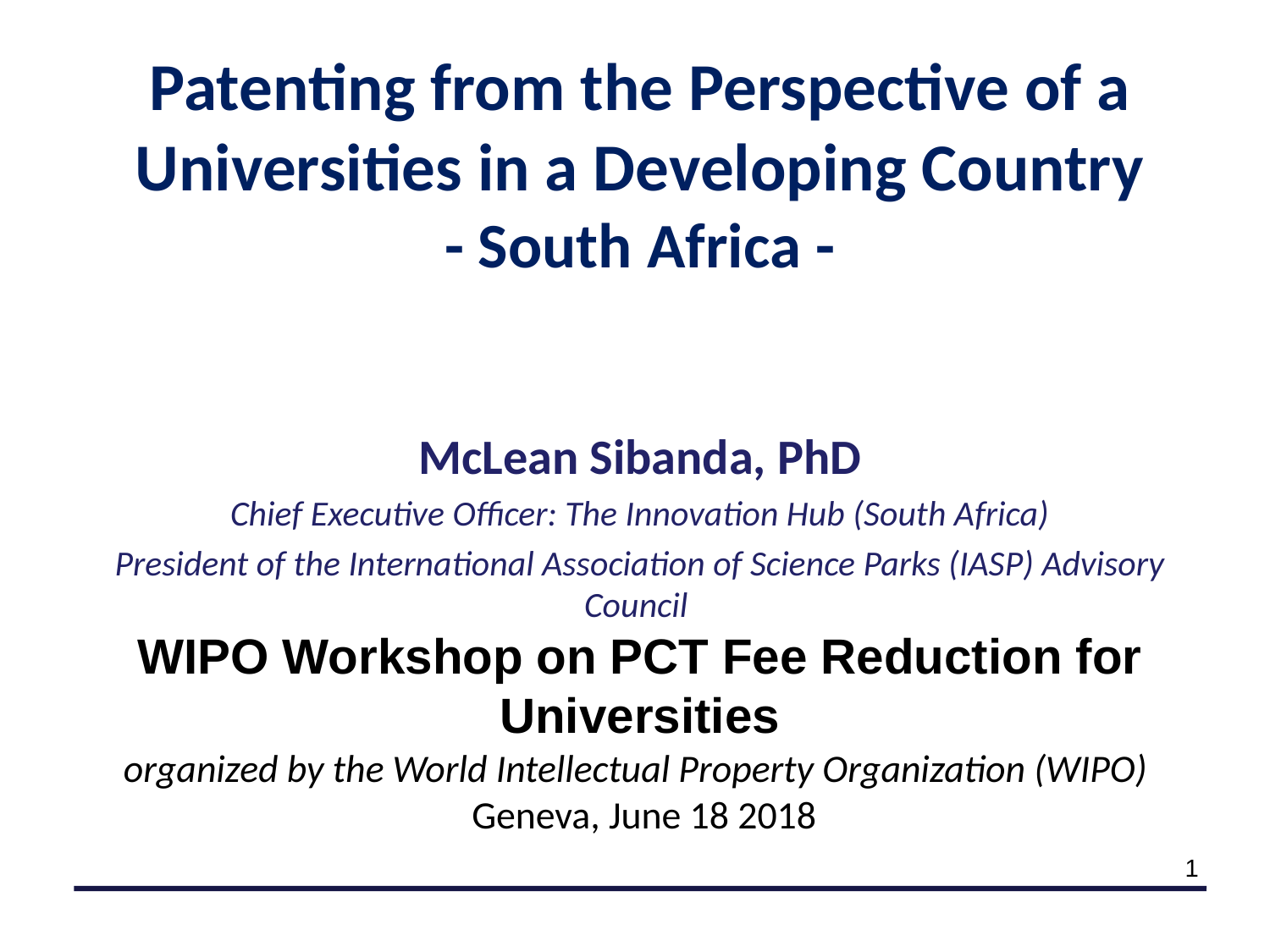

# Patenting from the Perspective of a Universities in a Developing Country - South Africa -

McLean Sibanda, PhD
Chief Executive Officer: The Innovation Hub (South Africa)
President of the International Association of Science Parks (IASP) Advisory Council
WIPO Workshop on PCT Fee Reduction for Universities
organized by the World Intellectual Property Organization (WIPO)
 Geneva, June 18 2018